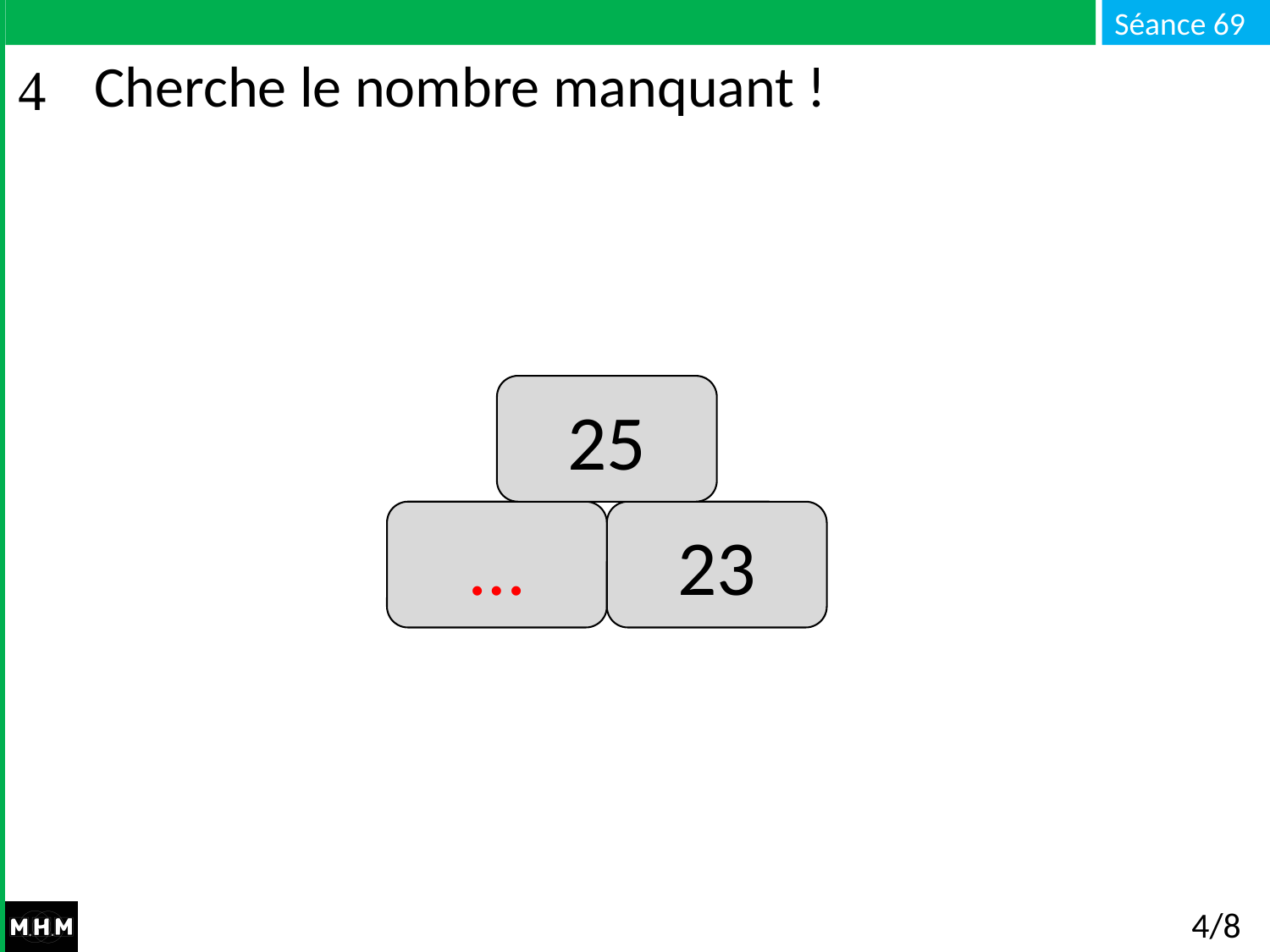

# Cherche le nombre manquant !
25
23
…
4/8